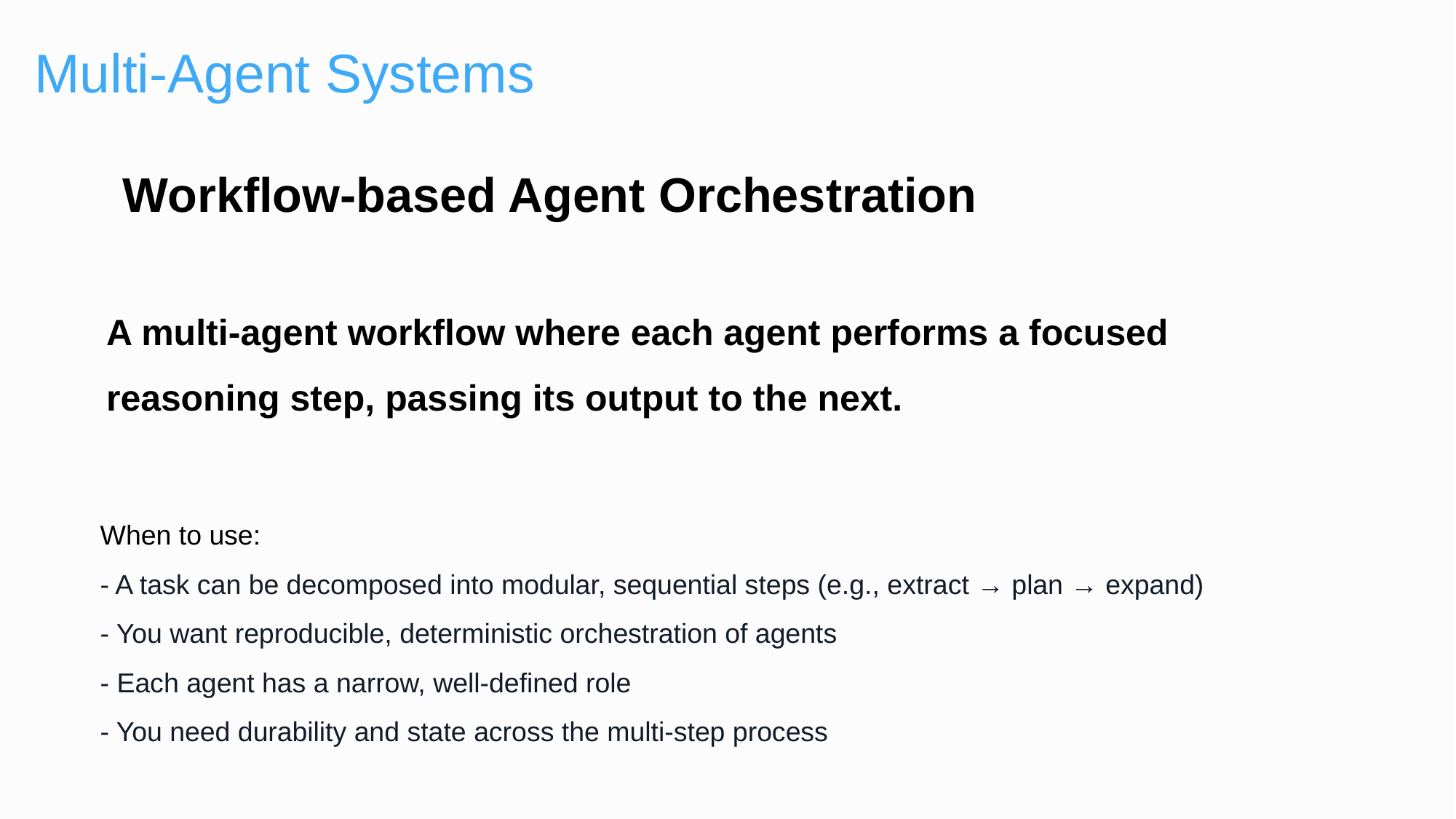

# Multi-Agent Systems
Workflow-based Agent Orchestration
A multi-agent workflow where each agent performs a focused reasoning step, passing its output to the next.
When to use:
- A task can be decomposed into modular, sequential steps (e.g., extract → plan → expand)
- You want reproducible, deterministic orchestration of agents
- Each agent has a narrow, well-defined role
- You need durability and state across the multi-step process